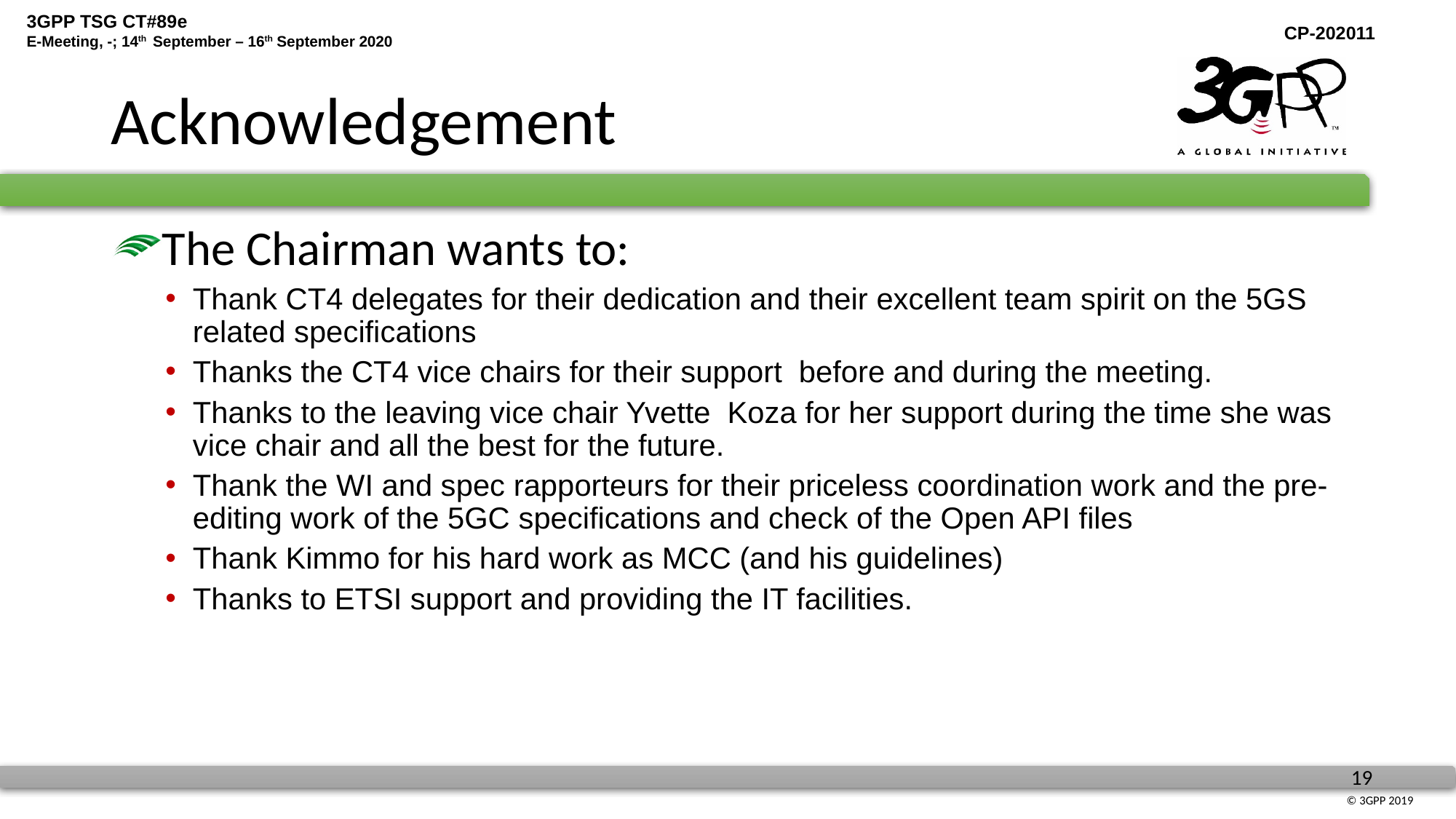

# Acknowledgement
The Chairman wants to:
Thank CT4 delegates for their dedication and their excellent team spirit on the 5GS related specifications
Thanks the CT4 vice chairs for their support  before and during the meeting.
Thanks to the leaving vice chair Yvette  Koza for her support during the time she was vice chair and all the best for the future.
Thank the WI and spec rapporteurs for their priceless coordination work and the pre-editing work of the 5GC specifications and check of the Open API files
Thank Kimmo for his hard work as MCC (and his guidelines)
Thanks to ETSI support and providing the IT facilities.